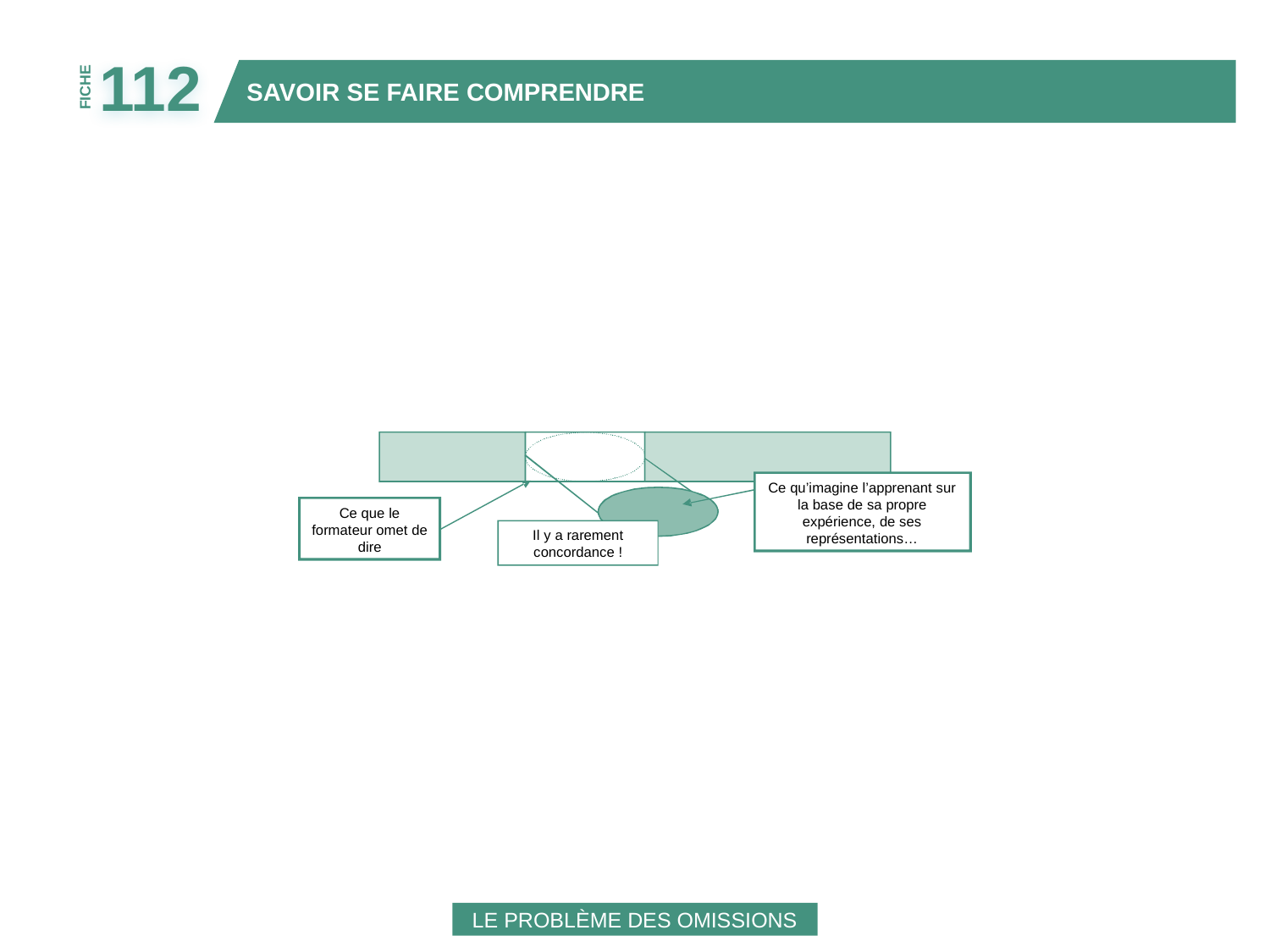

112

SAVOIR SE FAIRE COMPRENDRE
FICHE

Ce qu’imagine l’apprenant sur
la base de sa propre
expérience, de ses
représentations…

Ce que le
formateur omet de
dire

Il y a rarement
concordance !
LE PROBLÈME DES OMISSIONS